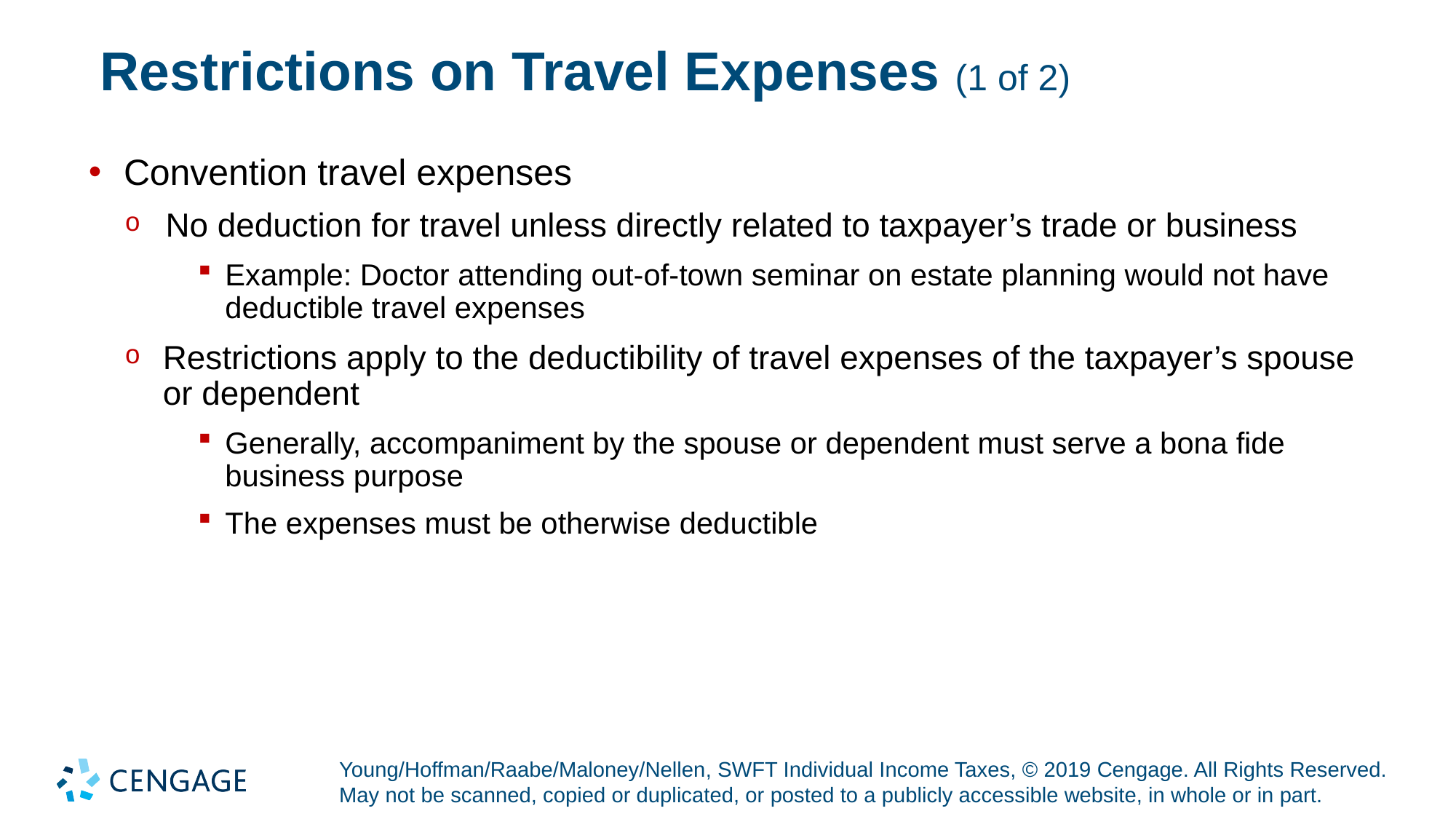

# Restrictions on Travel Expenses (1 of 2)
Convention travel expenses
No deduction for travel unless directly related to taxpayer’s trade or business
Example: Doctor attending out-of-town seminar on estate planning would not have deductible travel expenses
Restrictions apply to the deductibility of travel expenses of the taxpayer’s spouse or dependent
Generally, accompaniment by the spouse or dependent must serve a bona fide business purpose
The expenses must be otherwise deductible